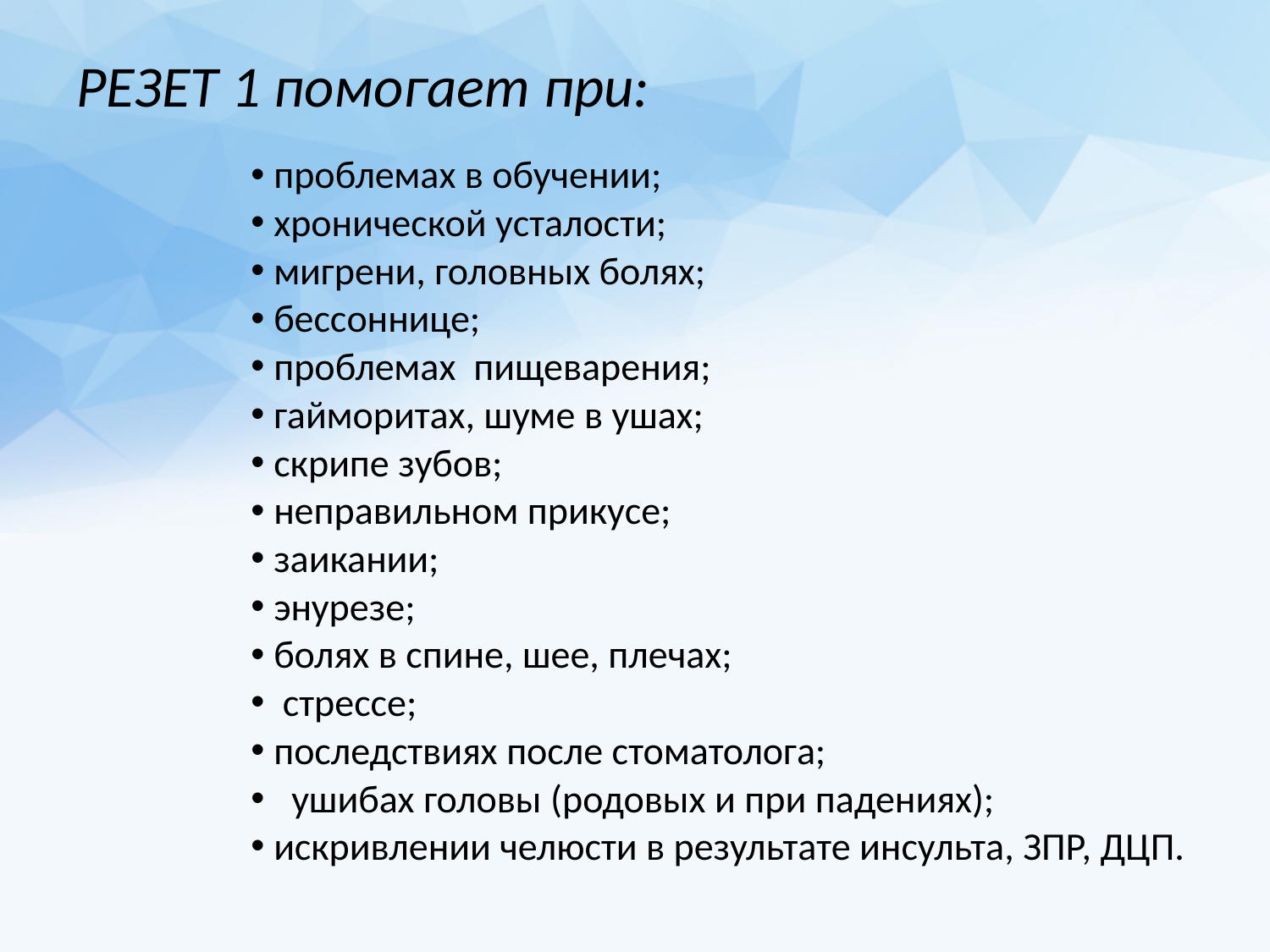

# РЕЗЕТ 1 помогает при:
проблемах в обучении;
хронической усталости;
мигрени, головных болях;
бессоннице;
проблемах  пищеварения;
гайморитах, шуме в ушах;
скрипе зубов;
неправильном прикусе;
заикании;
энурезе;
болях в спине, шее, плечах;
 стрессе;
последствиях после стоматолога;
  ушибах головы (родовых и при падениях);
искривлении челюсти в результате инсульта, ЗПР, ДЦП.